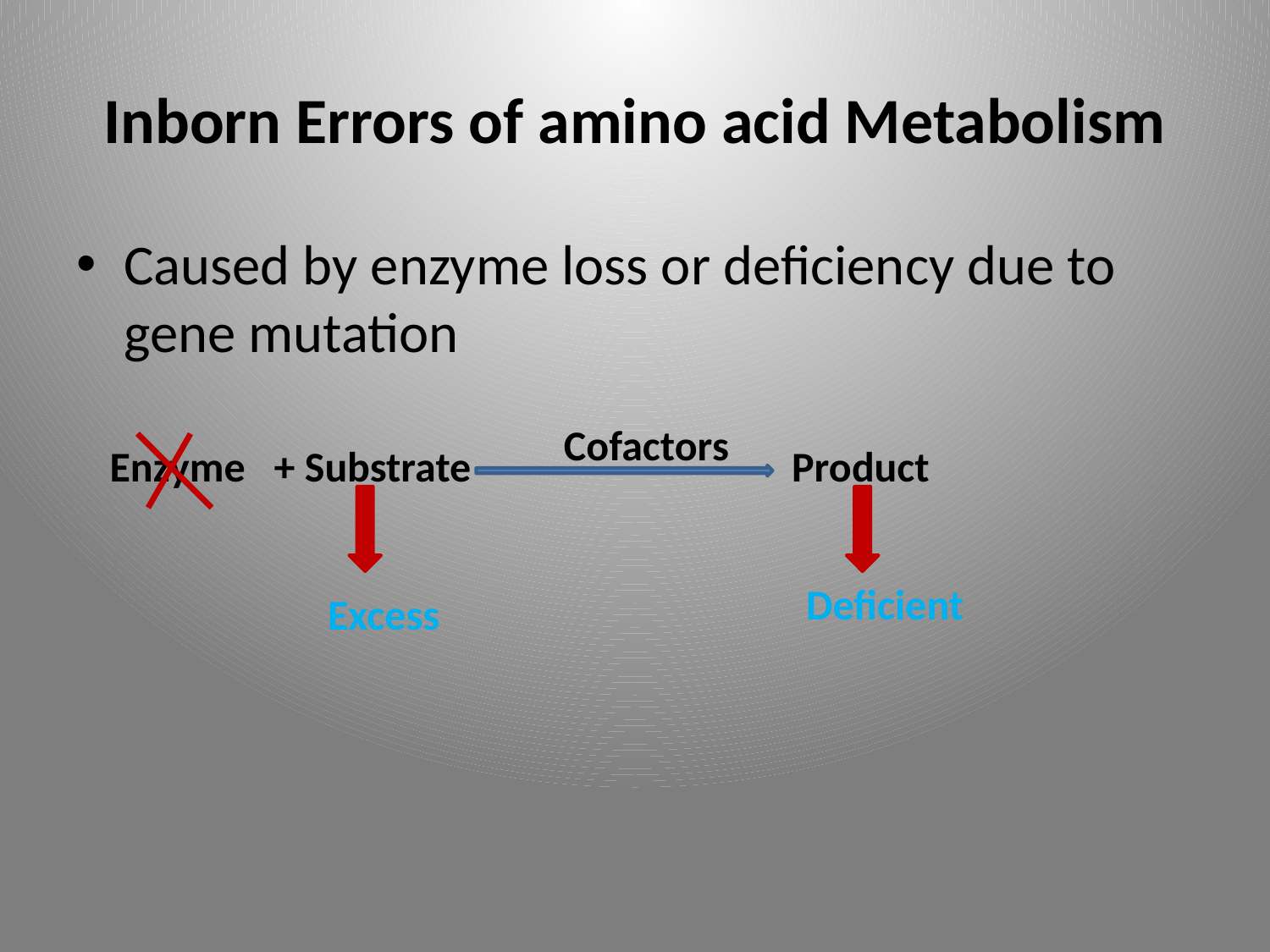

# Inborn Errors of amino acid Metabolism
Caused by enzyme loss or deficiency due to gene mutation

Cofactors
Enzyme   + Substrate
Product

Deficient
Excess